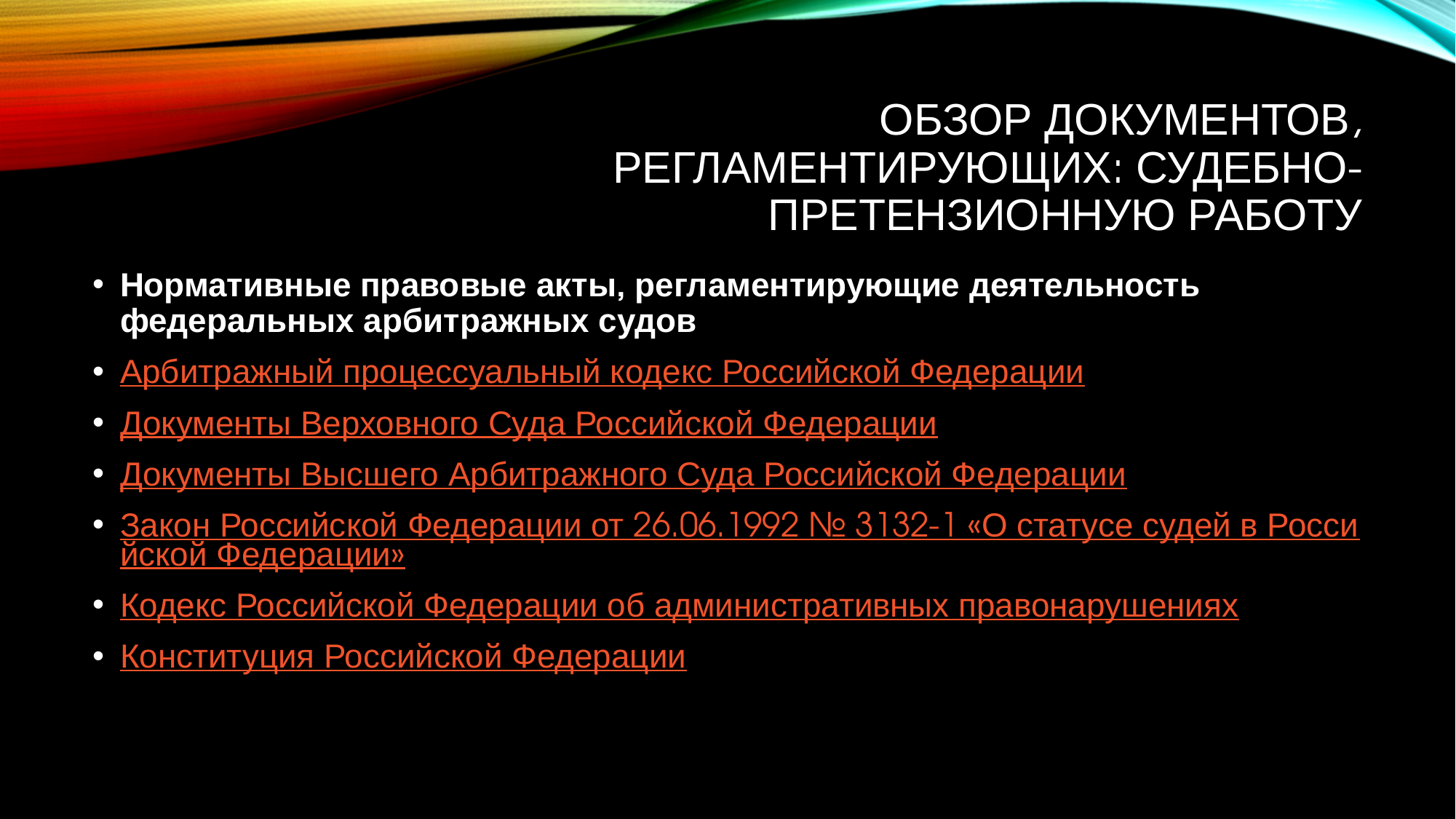

# Обзор документов, регламентирующих: судебно-претензионную работу
Нормативные правовые акты, регламентирующие деятельность федеральных арбитражных судов
Арбитражный процессуальный кодекс Российской Федерации
Документы Верховного Суда Российской Федерации
Документы Высшего Арбитражного Суда Российской Федерации
Закон Российской Федерации от 26.06.1992 № 3132-1 «О статусе судей в Российской Федерации»
Кодекс Российской Федерации об административных правонарушениях
Конституция Российской Федерации